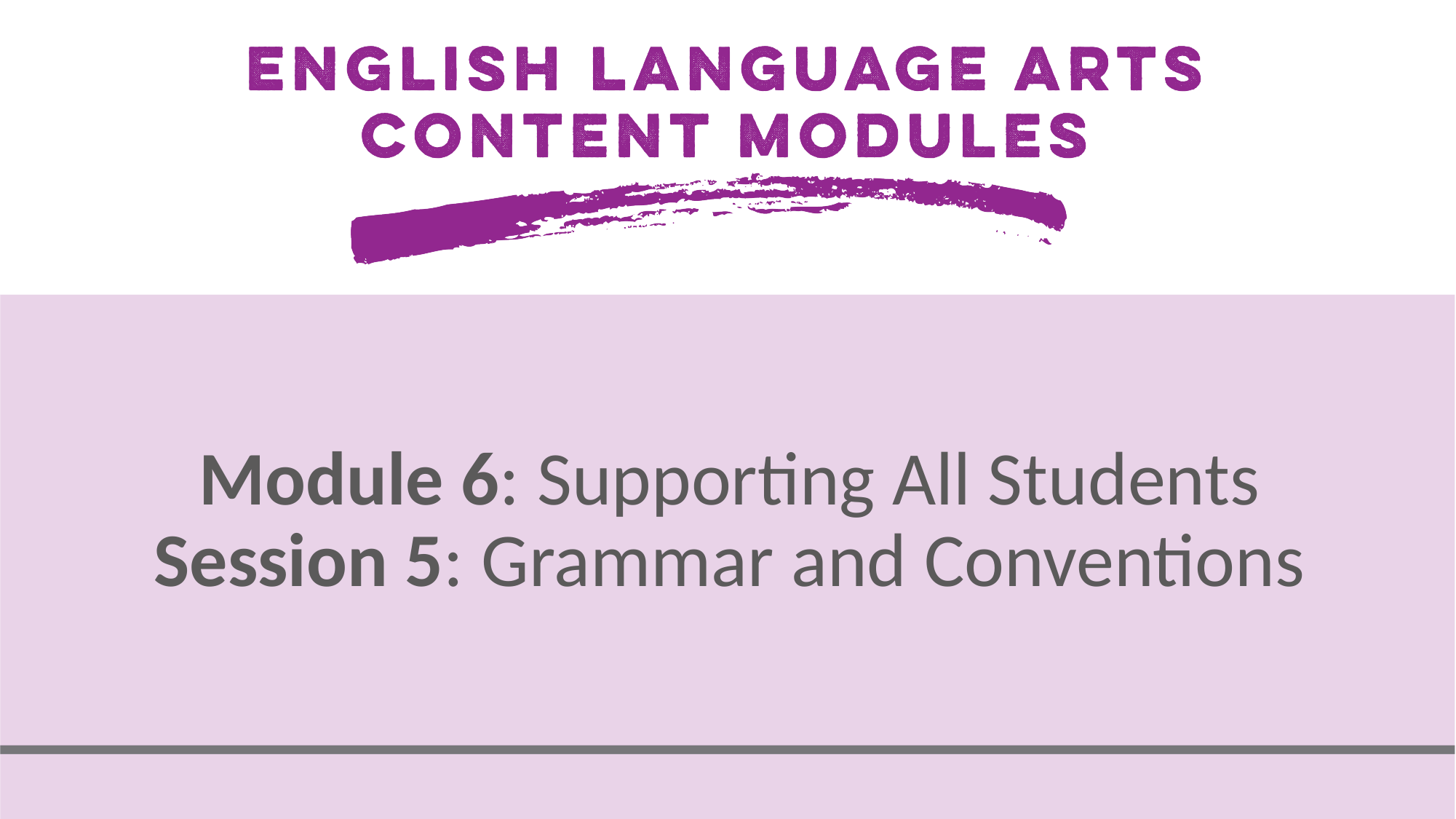

# Module 6: Supporting All Students Session 5: Grammar and Conventions